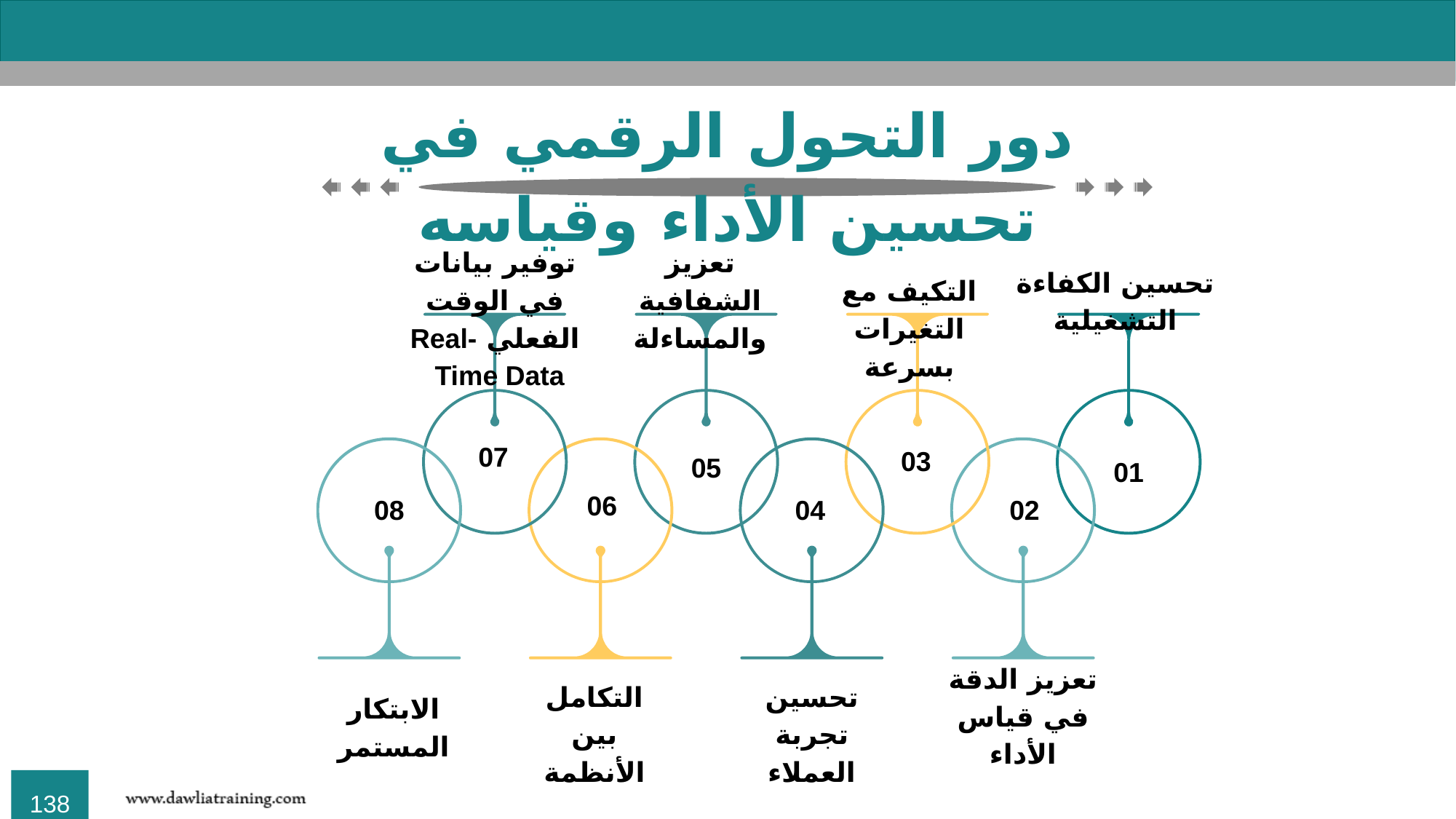

دور التحول الرقمي في تحسين الأداء وقياسه

توفير بيانات في الوقت الفعلي Real-Time Data

07
تعزيز الشفافية والمساءلة

05
تحسين الكفاءة التشغيلية

01
التكيف مع التغيرات بسرعة

03

08
الابتكار المستمر

06
التكامل بين الأنظمة

04
تحسين تجربة العملاء

02
تعزيز الدقة في قياس الأداء